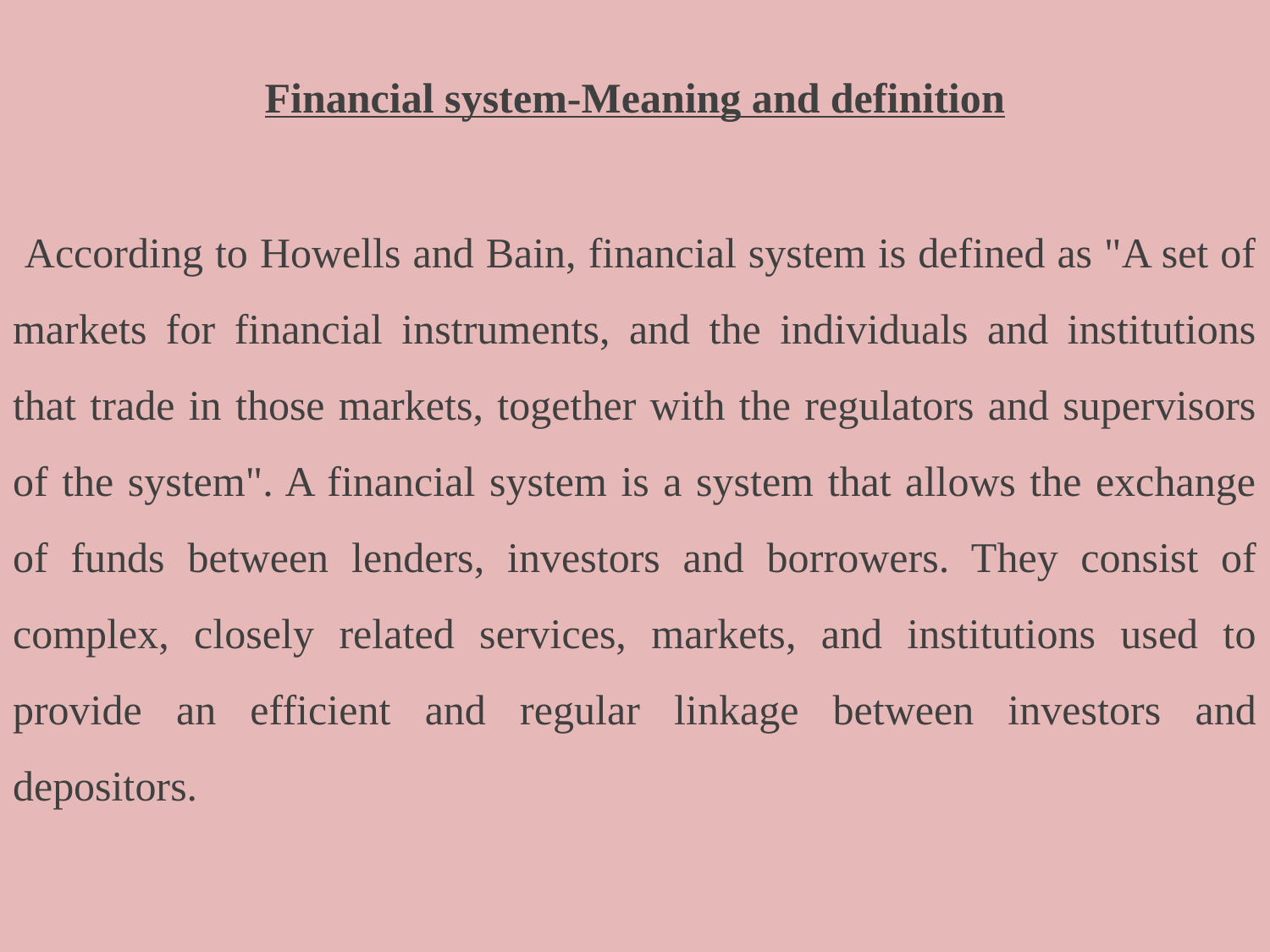

Financial system-Meaning and definition

 According to Howells and Bain, financial system is defined as "A set of markets for financial instruments, and the individuals and institutions that trade in those markets, together with the regulators and supervisors of the system". A financial system is a system that allows the exchange of funds between lenders, investors and borrowers. They consist of complex, closely related services, markets, and institutions used to provide an efficient and regular linkage between investors and depositors.